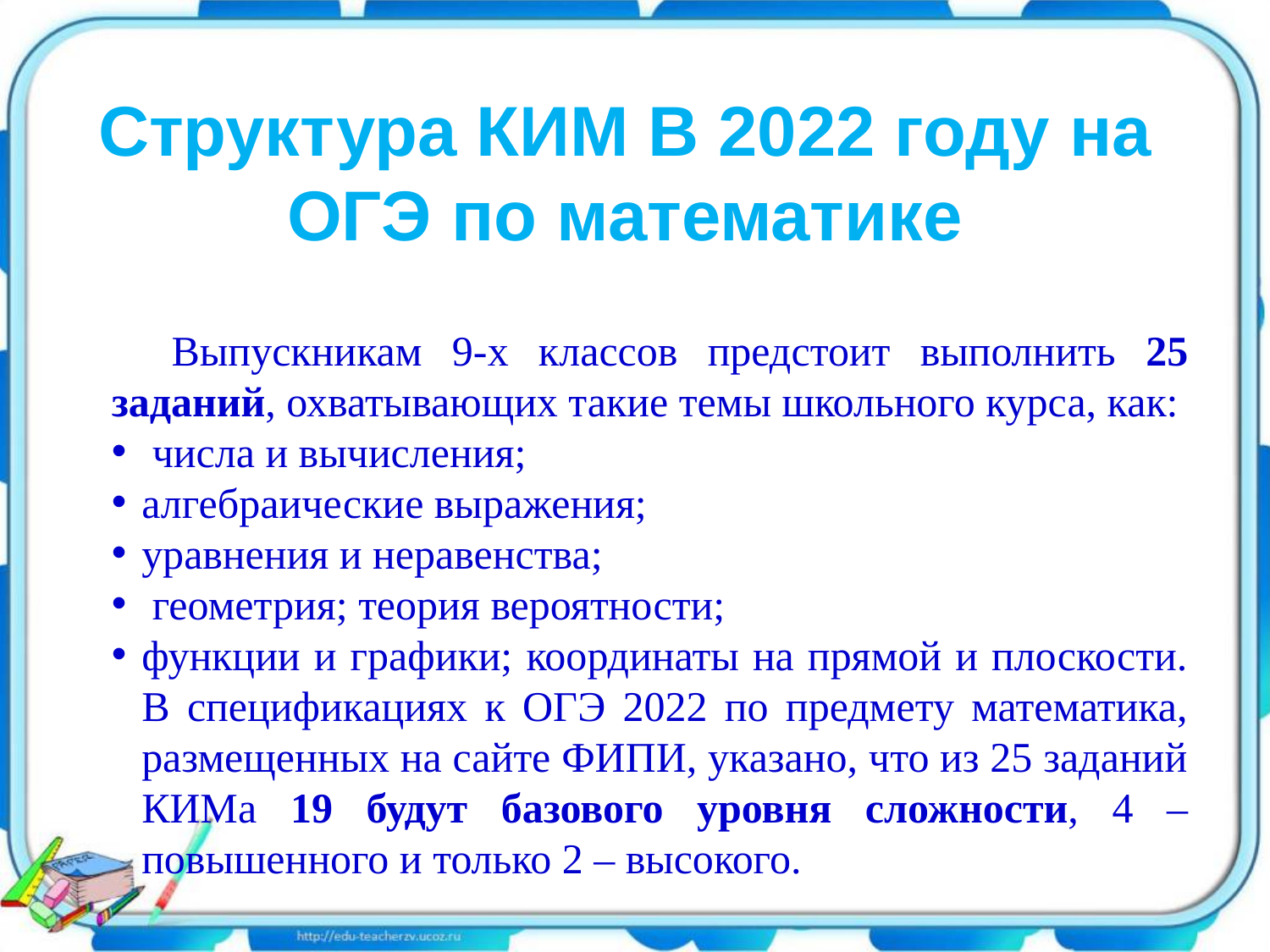

Структура КИМ В 2022 году на ОГЭ по математике
  Выпускникам 9-х классов предстоит выполнить 25 заданий, охватывающих такие темы школьного курса, как:
 числа и вычисления;
алгебраические выражения;
уравнения и неравенства;
 геометрия; теория вероятности;
функции и графики; координаты на прямой и плоскости. В спецификациях к ОГЭ 2022 по предмету математика, размещенных на сайте ФИПИ, указано, что из 25 заданий КИМа 19 будут базового уровня сложности, 4 – повышенного и только 2 – высокого.